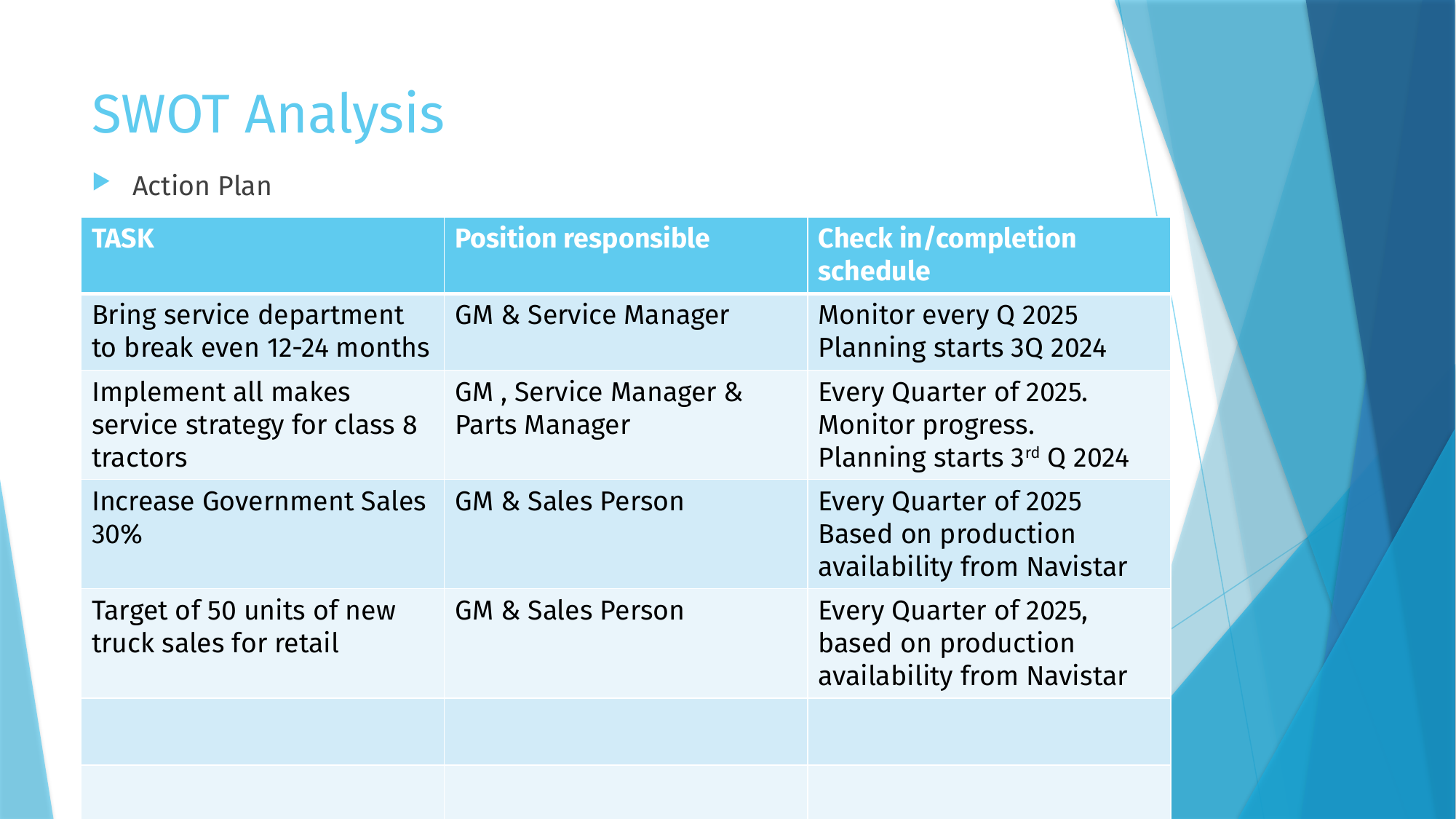

# SWOT Analysis
Action Plan

| TASK | Position responsible | Check in/completion schedule |
| --- | --- | --- |
| Bring service department to break even 12-24 months | GM & Service Manager | Monitor every Q 2025 Planning starts 3Q 2024 |
| Implement all makes service strategy for class 8 tractors | GM , Service Manager & Parts Manager | Every Quarter of 2025. Monitor progress. Planning starts 3rd Q 2024 |
| Increase Government Sales 30% | GM & Sales Person | Every Quarter of 2025 Based on production availability from Navistar |
| Target of 50 units of new truck sales for retail | GM & Sales Person | Every Quarter of 2025, based on production availability from Navistar |
|  |  |  |
|  |  |  |
|  |  |  |